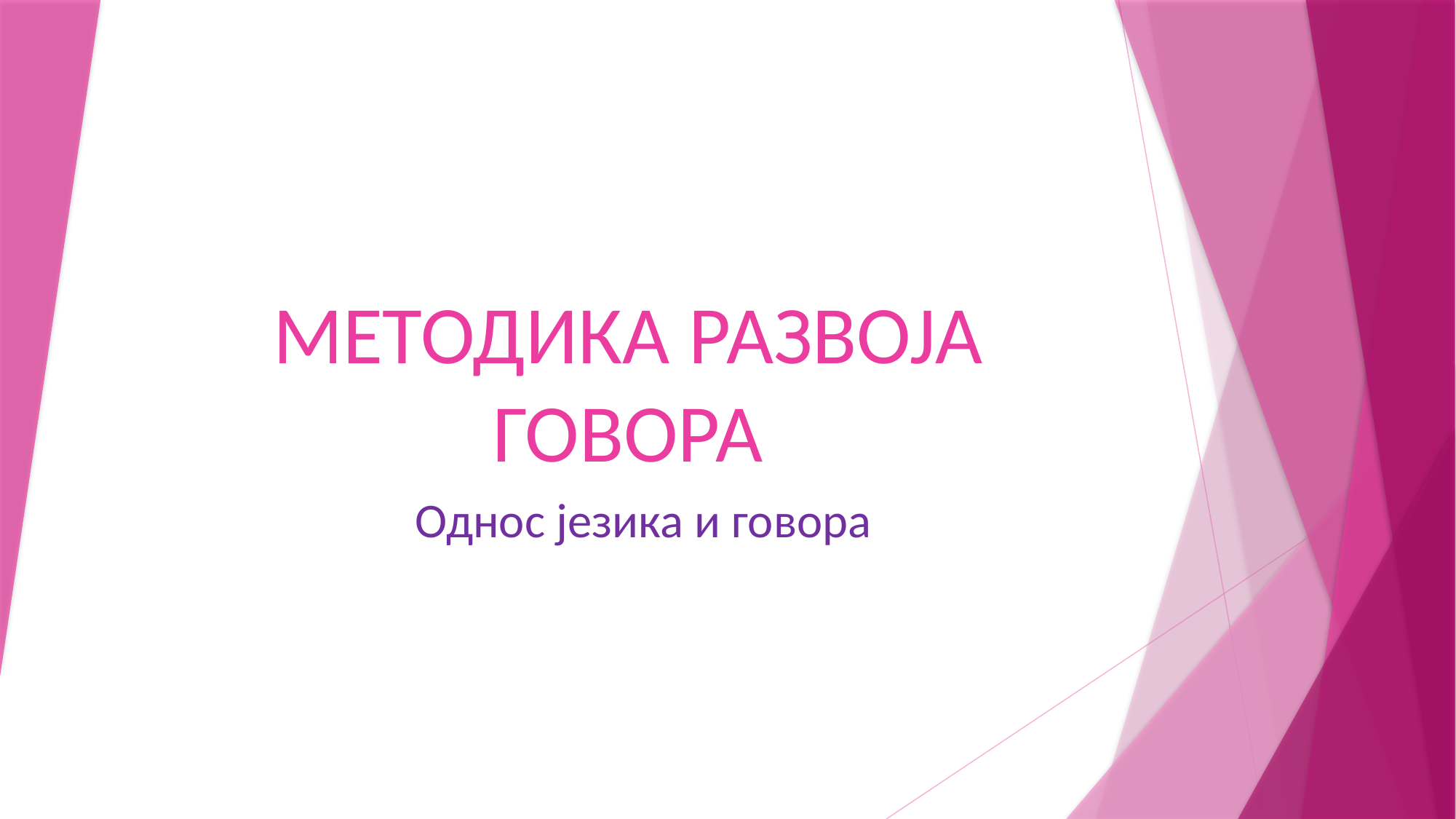

# МЕТОДИКА РАЗВОЈА ГОВОРА
Однос језика и говора